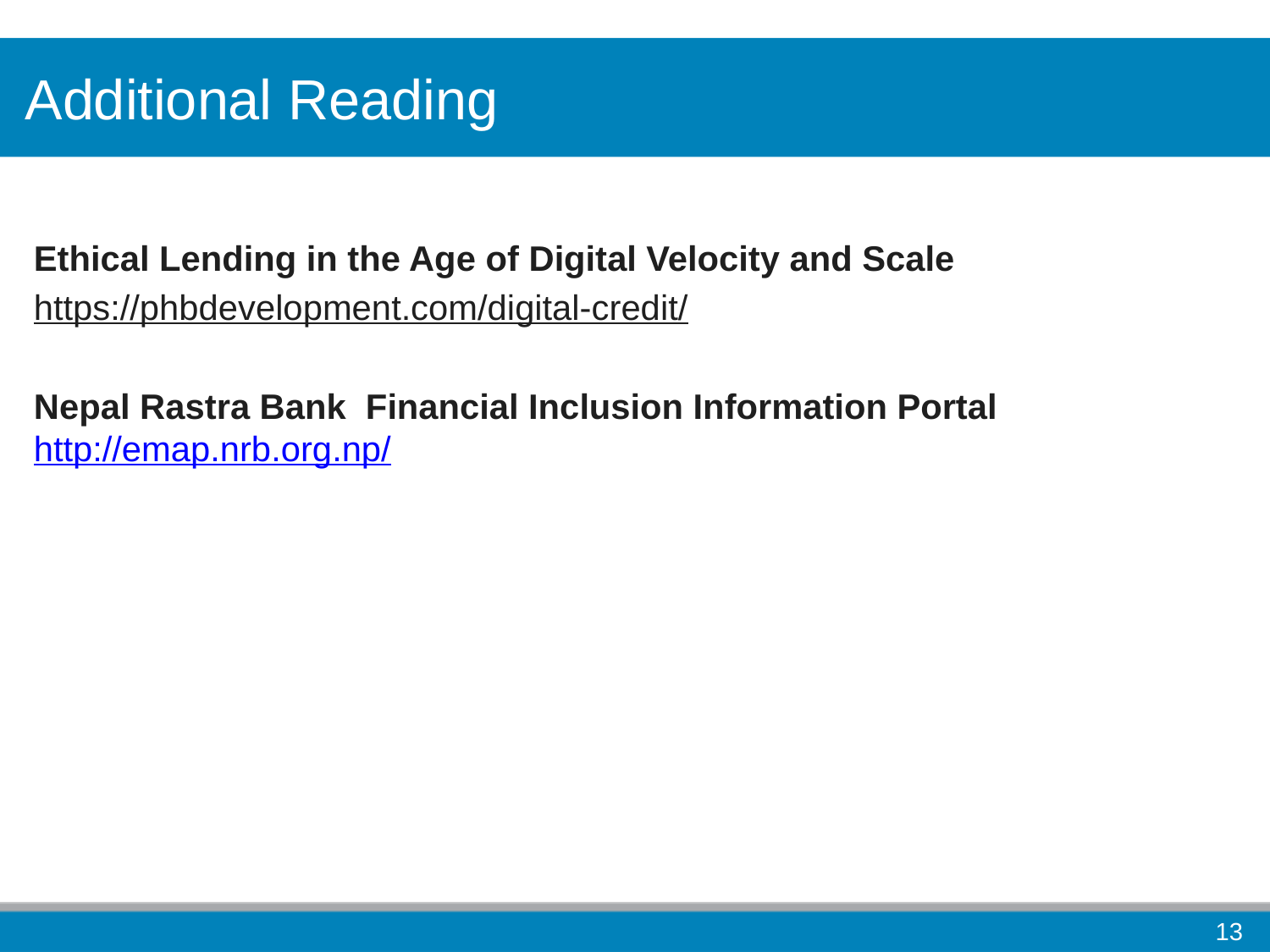

# Additional Reading

Ethical Lending in the Age of Digital Velocity and Scale
https://phbdevelopment.com/digital-credit/

Nepal Rastra Bank  Financial Inclusion Information Portal   http://emap.nrb.org.np/